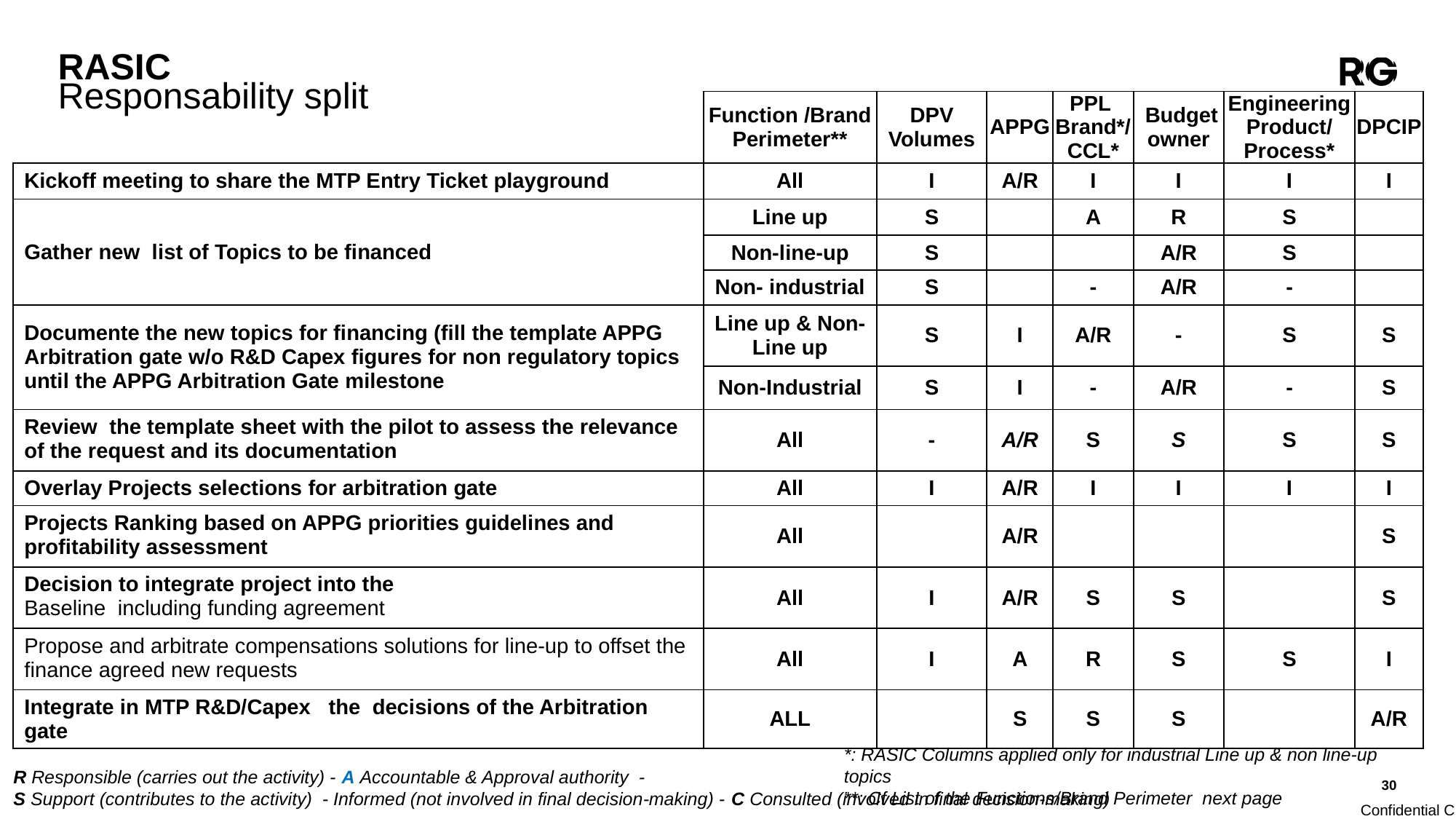

RASIC
# Responsability split
|  | Function /Brand Perimeter\*\* | DPV Volumes | APPG | PPL Brand\*/ CCL\* | Budget owner | Engineering Product/ Process\* | DPCIP |
| --- | --- | --- | --- | --- | --- | --- | --- |
| Kickoff meeting to share the MTP Entry Ticket playground | All | I | A/R | I | I | I | I |
| Gather new list of Topics to be financed | Line up | S |  | A | R | S |  |
|  | Non-line-up | S |  |  | A/R | S |  |
|  | Non- industrial | S |  | - | A/R | - |  |
| Documente the new topics for financing (fill the template APPG Arbitration gate w/o R&D Capex figures for non regulatory topics until the APPG Arbitration Gate milestone | Line up & Non-Line up | S | I | A/R | - | S | S |
|  | Non-Industrial | S | I | - | A/R | - | S |
| Review the template sheet with the pilot to assess the relevance of the request and its documentation | All | - | A/R | S | S | S | S |
| Overlay Projects selections for arbitration gate | All | I | A/R | I | I | I | I |
| Projects Ranking based on APPG priorities guidelines and profitability assessment | All |  | A/R |  |  |  | S |
| Decision to integrate project into the Baseline including funding agreement | All | I | A/R | S | S |  | S |
| Propose and arbitrate compensations solutions for line-up to offset the finance agreed new requests | All | I | A | R | S | S | I |
| Integrate in MTP R&D/Capex the decisions of the Arbitration gate | ALL |  | S | S | S |  | A/R |
*: RASIC Columns applied only for industrial Line up & non line-up topics
**: Cf List of the Functions/Brand Perimeter  next page
R Responsible (carries out the activity) - A Accountable & Approval authority  -
S Support (contributes to the activity)  - Informed (not involved in final decision-making) - C Consulted (involved in final decision-making)